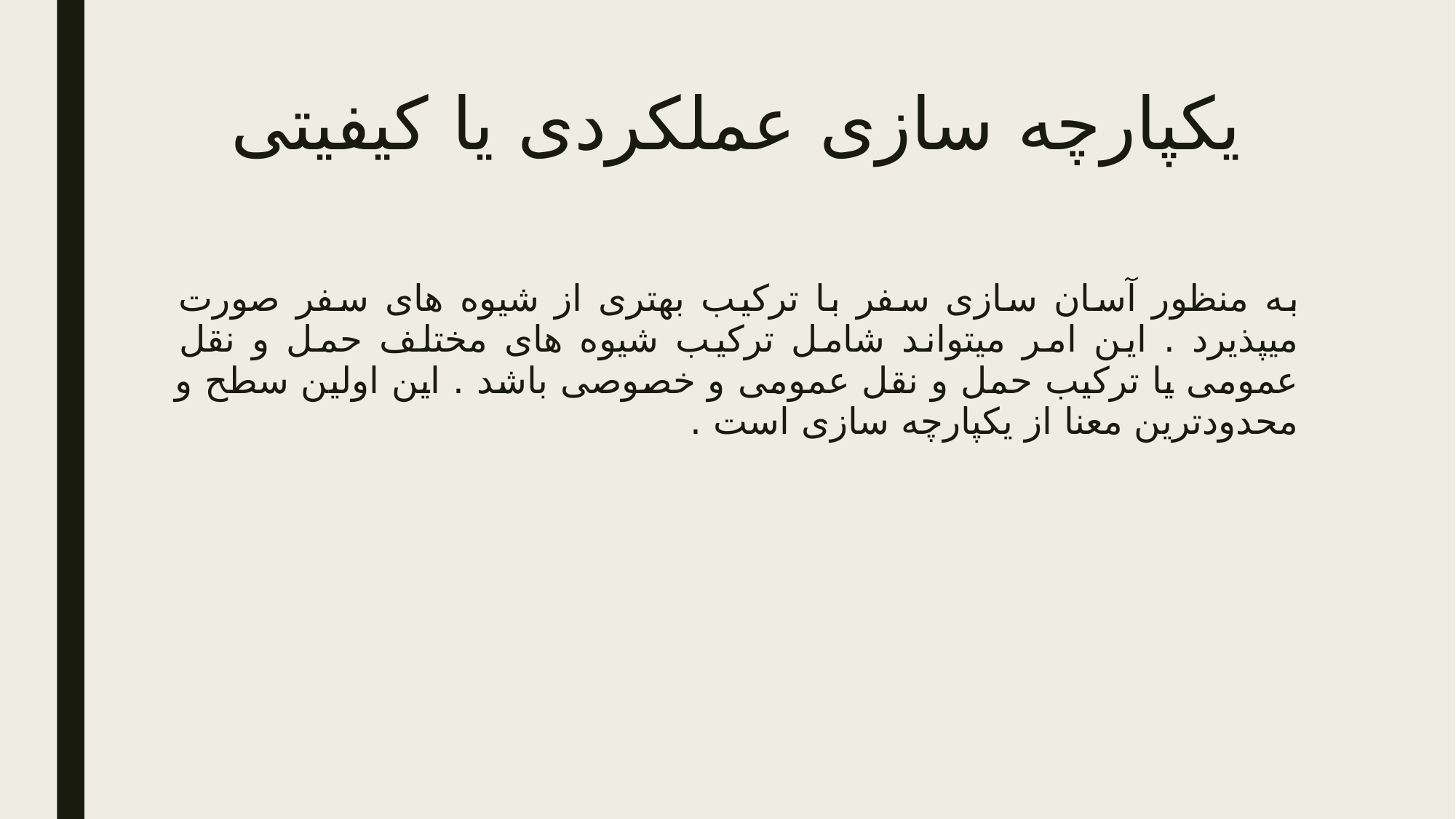

# یکپارچه سازی عملکردی یا کیفیتی
به منظور آسان سازی سفر با ترکیب بهتری از شیوه های سفر صورت میپذیرد . این امر میتواند شامل ترکیب شیوه های مختلف حمل و نقل عمومی یا ترکیب حمل و نقل عمومی و خصوصی باشد . این اولین سطح و محدودترین معنا از یکپارچه سازی است .